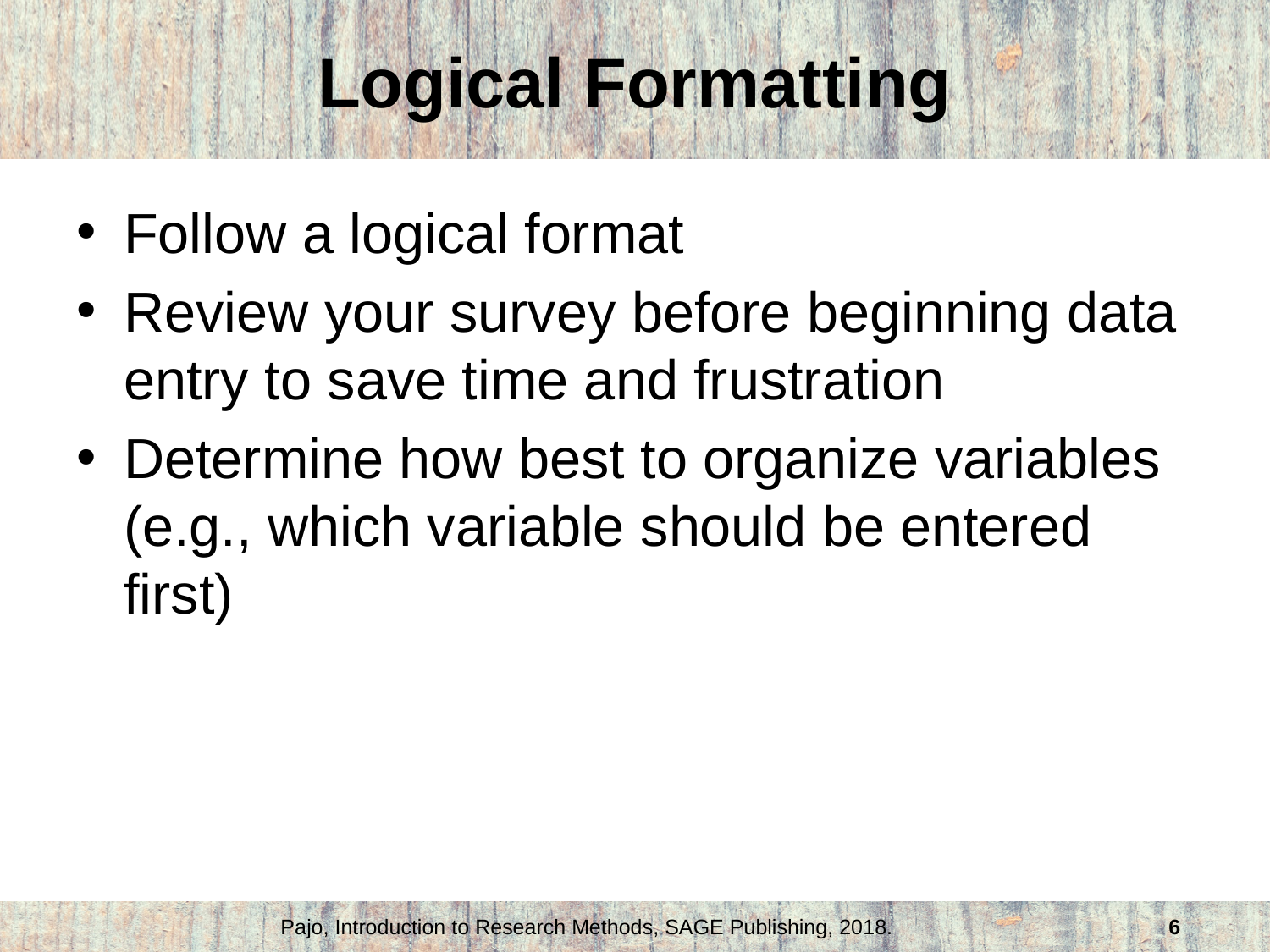

# Logical Formatting
Follow a logical format
Review your survey before beginning data entry to save time and frustration
Determine how best to organize variables (e.g., which variable should be entered first)
Pajo, Introduction to Research Methods, SAGE Publishing, 2018.
6